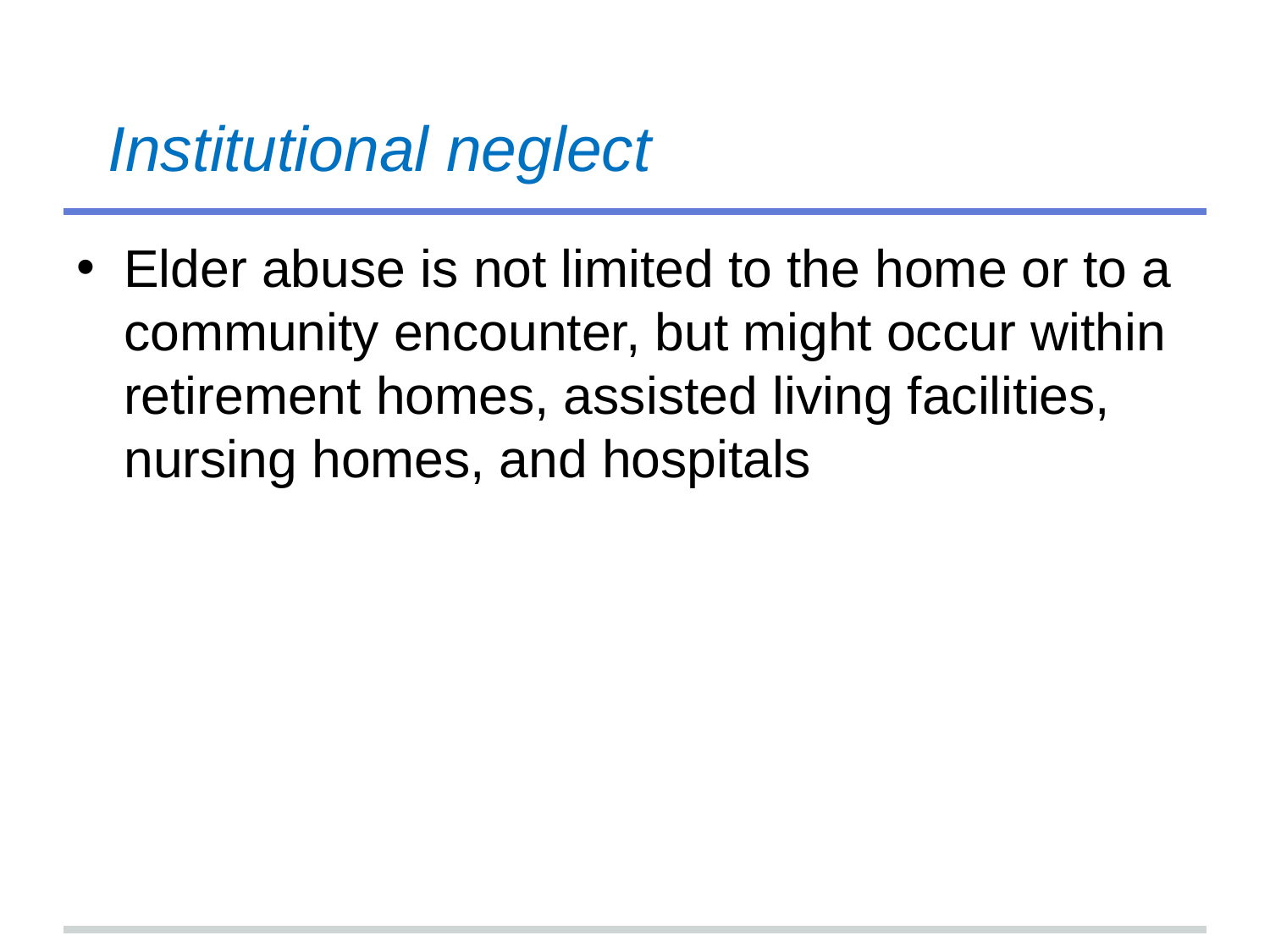

# Institutional neglect
Elder abuse is not limited to the home or to a community encounter, but might occur within retirement homes, assisted living facilities, nursing homes, and hospitals